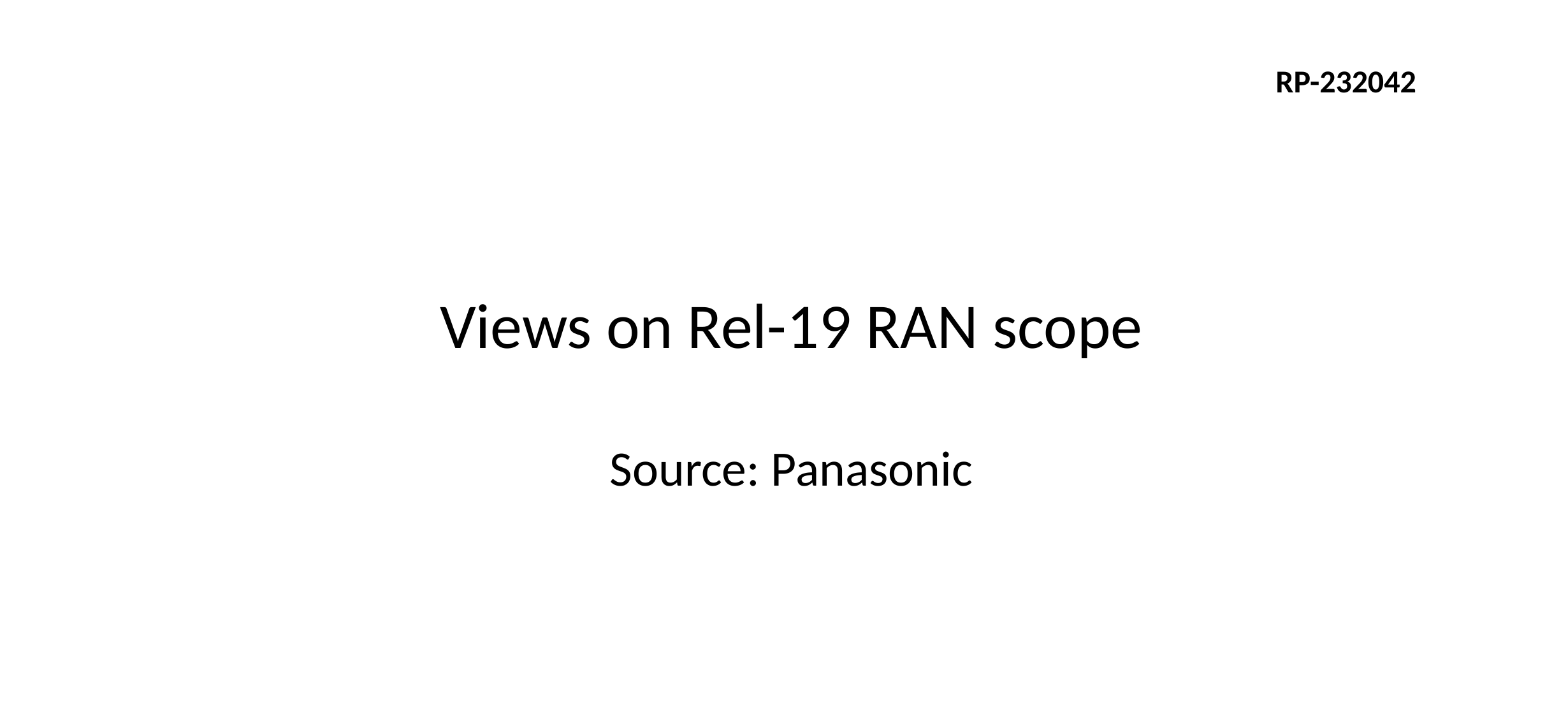

RP-232042
# Views on Rel-19 RAN scope
Source: Panasonic